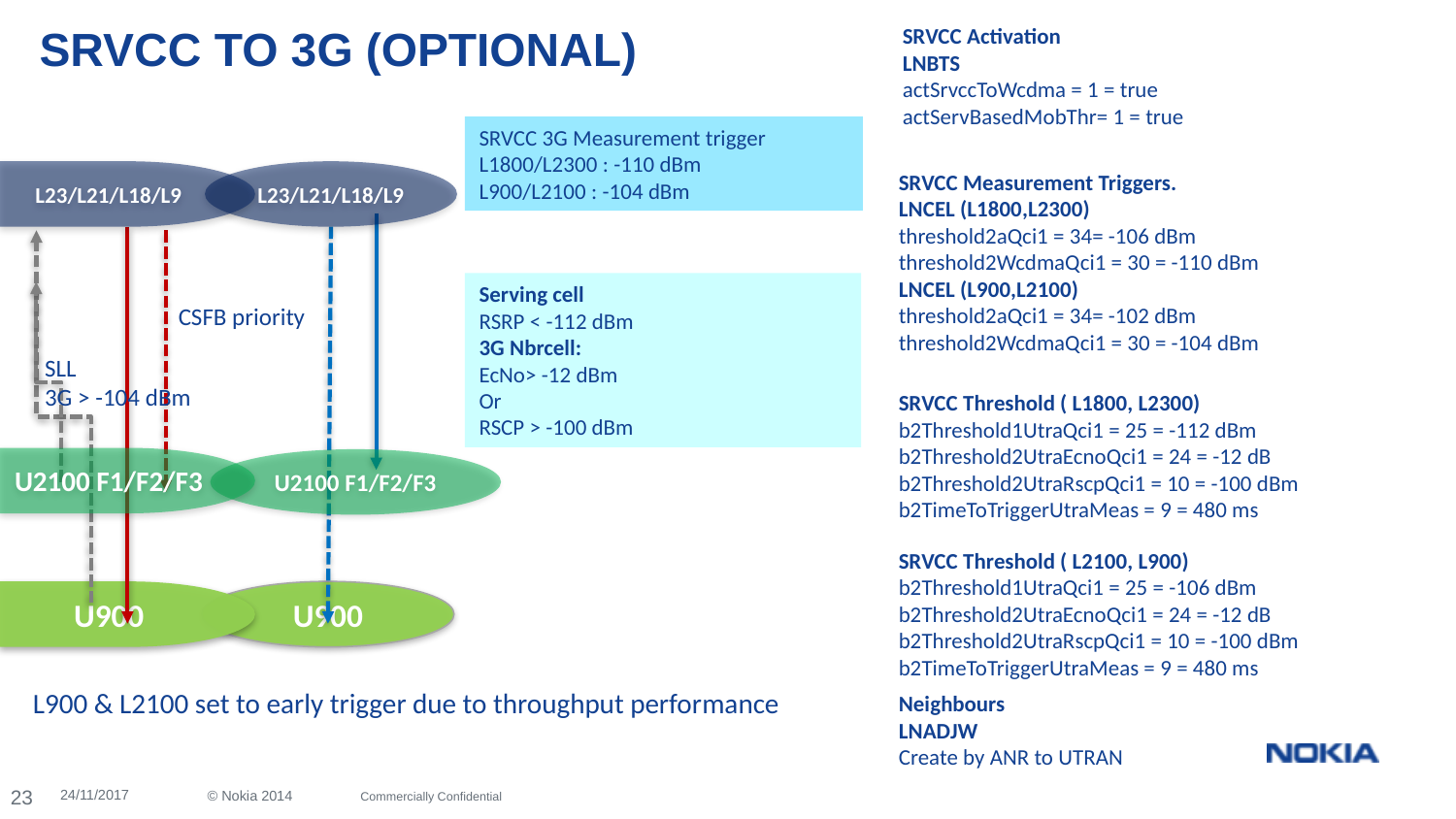

SRVCC Activation
LNBTS
actSrvccToWcdma = 1 = true
actServBasedMobThr= 1 = true
# SRVCC TO 3G (OPTIONAL)
SRVCC 3G Measurement trigger
L1800/L2300 : -110 dBm
L900/L2100 : -104 dBm
SRVCC Measurement Triggers.
LNCEL (L1800,L2300)
threshold2aQci1 = 34= -106 dBm
threshold2WcdmaQci1 = 30 = -110 dBm
LNCEL (L900,L2100)
threshold2aQci1 = 34= -102 dBm
threshold2WcdmaQci1 = 30 = -104 dBm

L23/L21/L18/L9
L23/L21/L18/L9
Serving cell
RSRP < -112 dBm
3G Nbrcell:
EcNo> -12 dBm
Or
RSCP > -100 dBm
CSFB priority
SLL
3G > -104 dBm
SRVCC Threshold ( L1800, L2300)
b2Threshold1UtraQci1 = 25 = -112 dBm b2Threshold2UtraEcnoQci1 = 24 = -12 dB b2Threshold2UtraRscpQci1 = 10 = -100 dBm b2TimeToTriggerUtraMeas = 9 = 480 ms
U2100 F1/F2/F3
U2100 F1/F2/F3
SRVCC Threshold ( L2100, L900)
b2Threshold1UtraQci1 = 25 = -106 dBm b2Threshold2UtraEcnoQci1 = 24 = -12 dB b2Threshold2UtraRscpQci1 = 10 = -100 dBm b2TimeToTriggerUtraMeas = 9 = 480 ms
U900
U900
L900 & L2100 set to early trigger due to throughput performance
Neighbours
LNADJW
Create by ANR to UTRAN